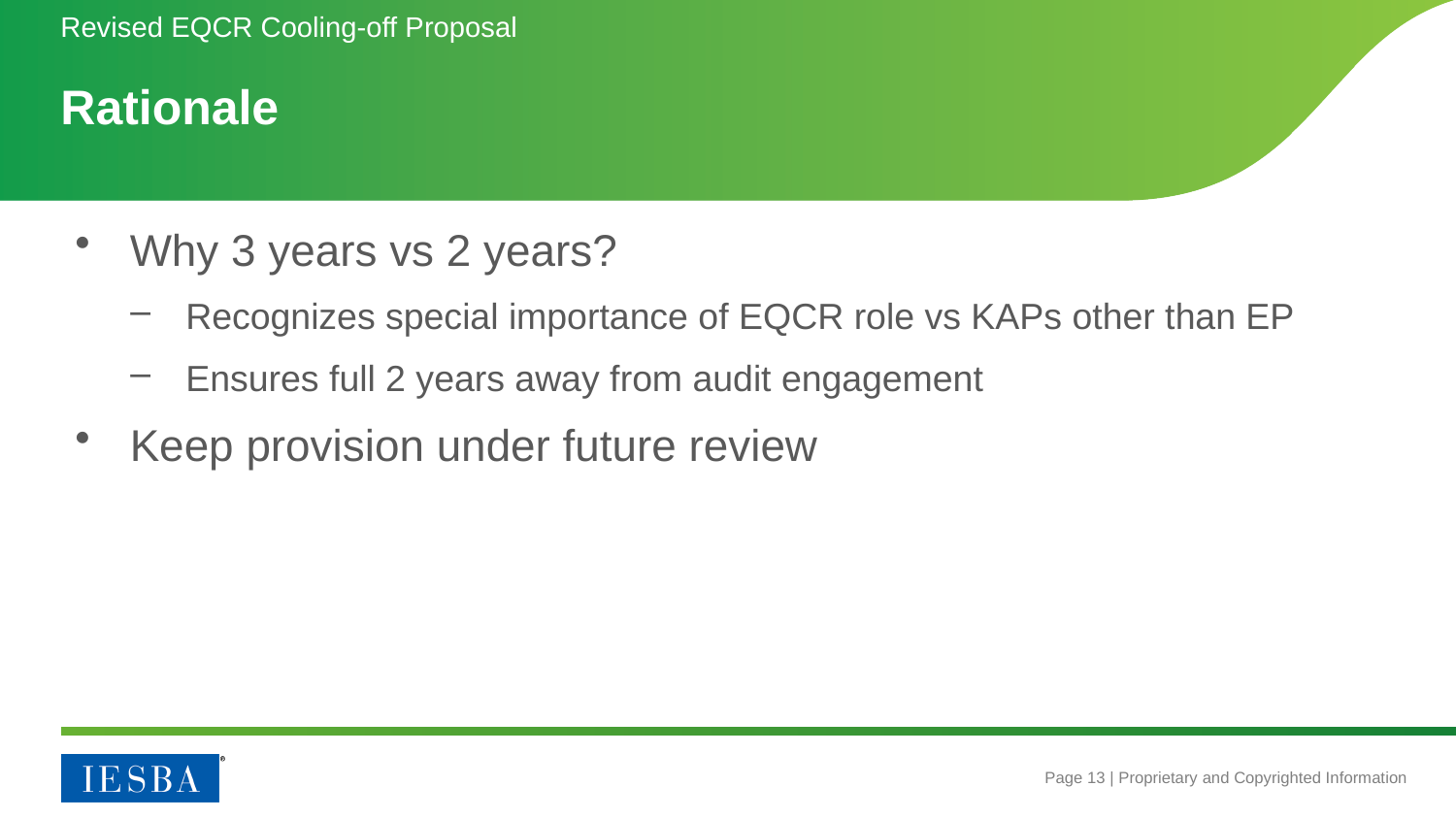

Revised EQCR Cooling-off Proposal

# Rationale
Why 3 years vs 2 years?
Recognizes special importance of EQCR role vs KAPs other than EP
Ensures full 2 years away from audit engagement
Keep provision under future review